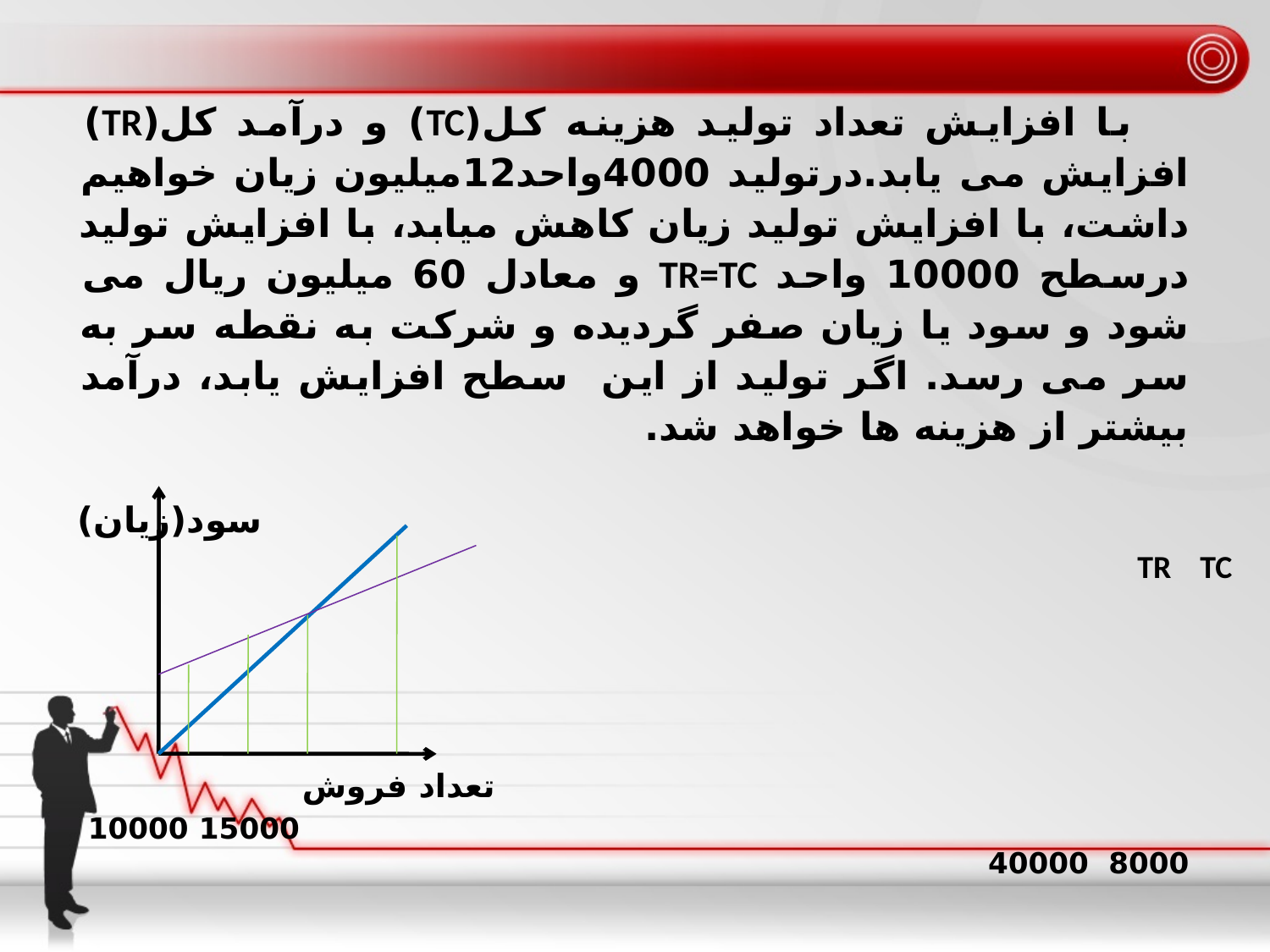

با افزایش تعداد تولید هزینه کل(TC) و درآمد کل(TR) افزایش می یابد.درتولید 4000واحد12میلیون زیان خواهیم داشت، با افزایش تولید زیان کاهش میابد، با افزایش تولید درسطح 10000 واحد TR=TC و معادل 60 میلیون ریال می شود و سود یا زیان صفر گردیده و شرکت به نقطه سر به سر می رسد. اگر تولید از این  سطح افزایش یابد، درآمد بیشتر از هزینه ها خواهد شد.
                                                                                                                             سود(زیان)
TR    TC

                                                                                 تعداد فروش
                                                                                                  15000 10000  8000  40000